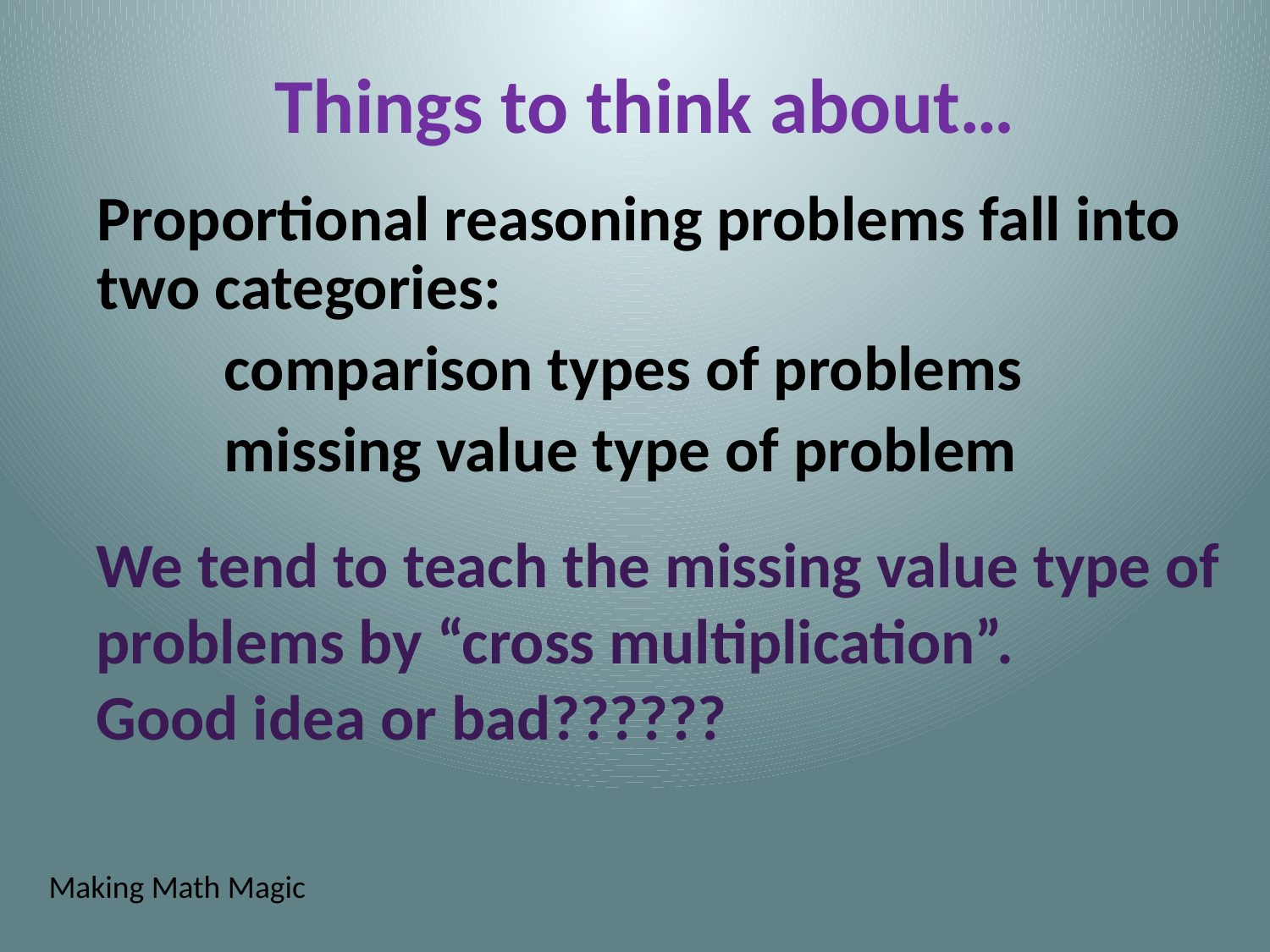

# Things to think about…
Proportional reasoning problems fall into two categories:
	comparison types of problems
	missing value type of problem

We tend to teach the missing value type of problems by “cross multiplication”.
Good idea or bad??????
Making Math Magic